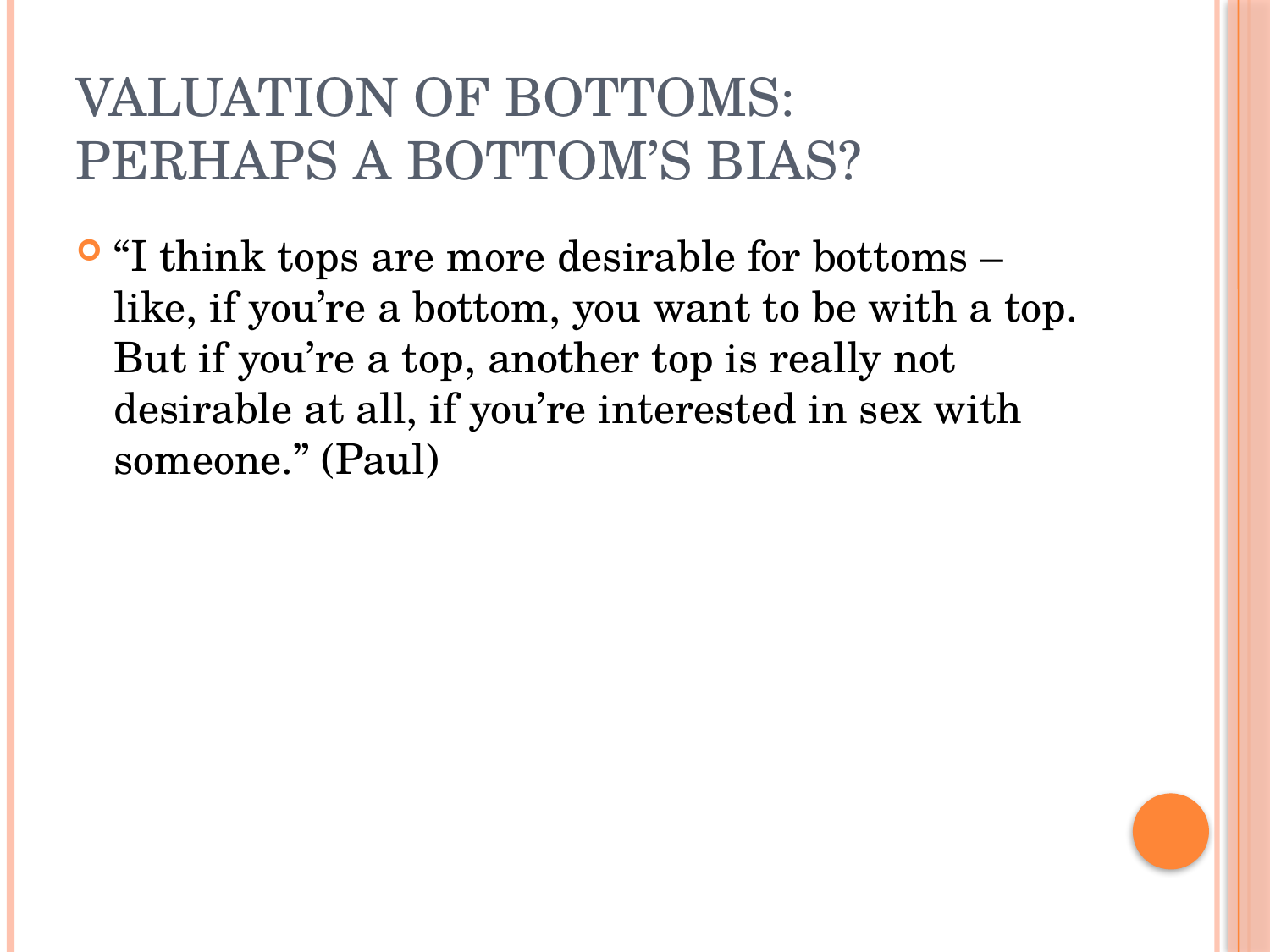

# Valuation of Bottoms: Perhaps a Bottom’s Bias?
“I think tops are more desirable for bottoms – like, if you’re a bottom, you want to be with a top. But if you’re a top, another top is really not desirable at all, if you’re interested in sex with someone.” (Paul)